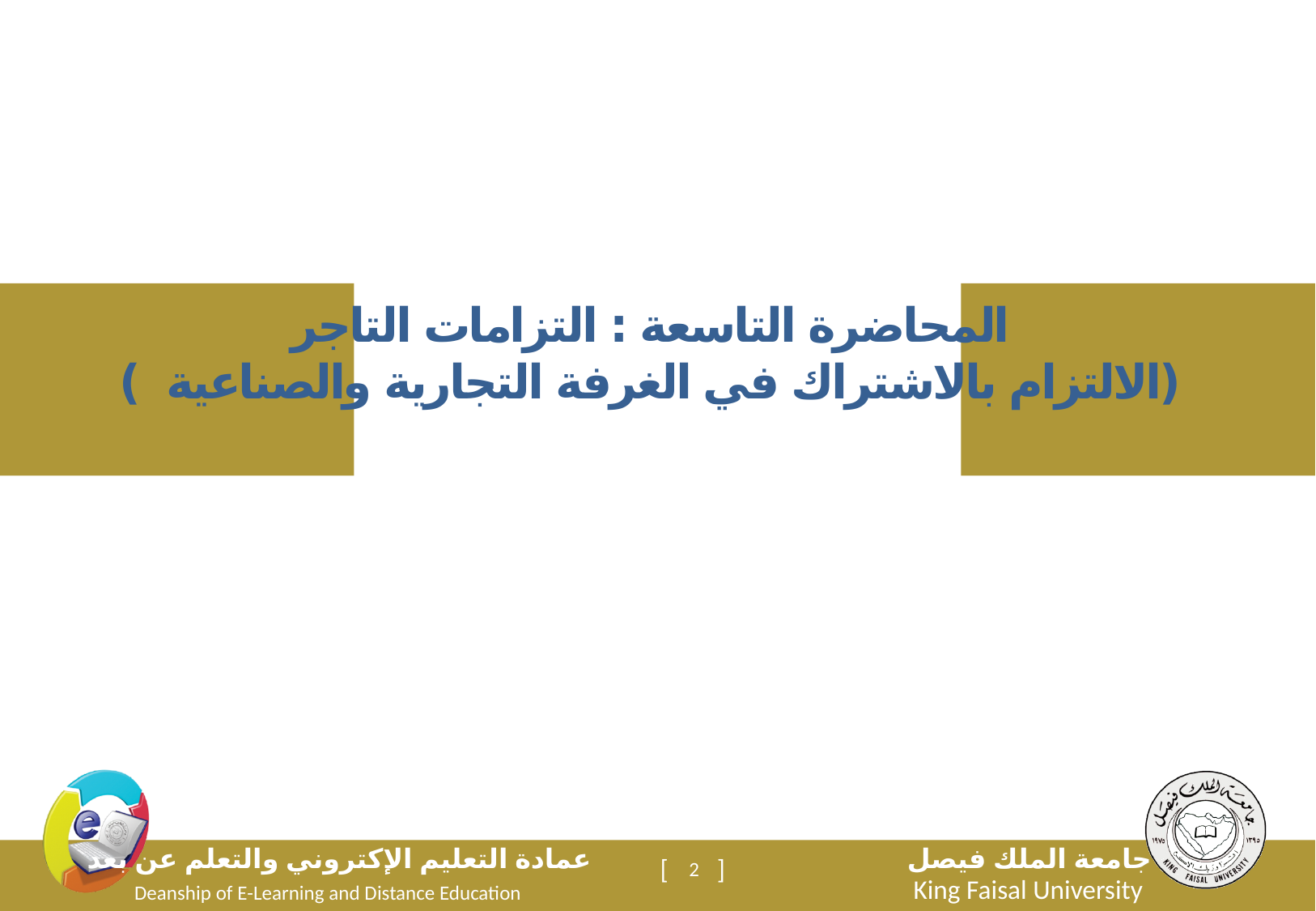

# المحاضرة التاسعة : التزامات التاجر (الالتزام بالاشتراك في الغرفة التجارية والصناعية  )
2